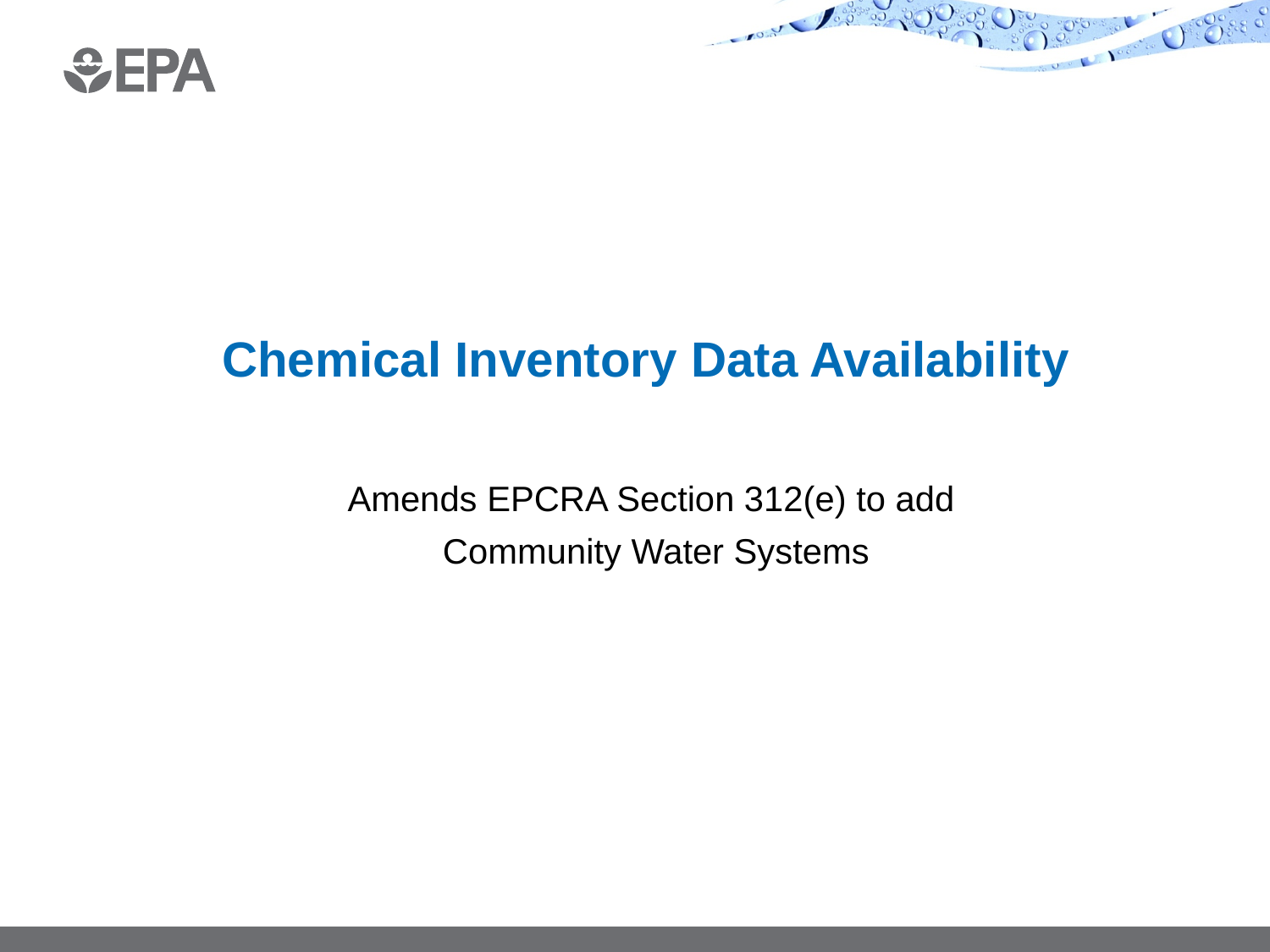

# Chemical Inventory Data Availability
Amends EPCRA Section 312(e) to add
Community Water Systems